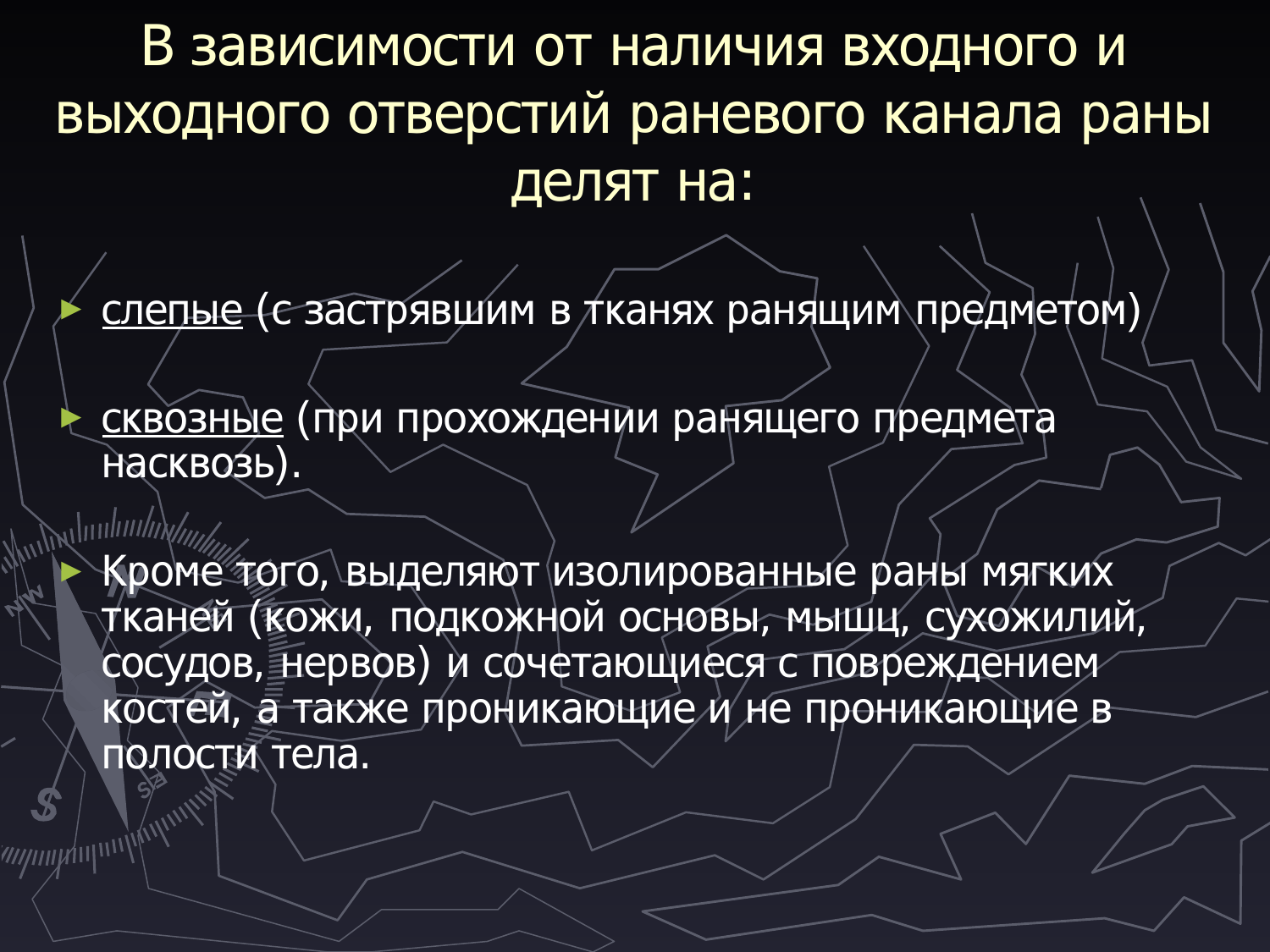

# В зависимости от наличия входного и выходного отверстий раневого канала раны делят на:

слепые (с застрявшим в тканях ранящим предметом)

сквозные (при прохождении ранящего предмета насквозь).

Кроме того, выделяют изолированные раны мягких тканей (кожи, подкожной основы, мышц, сухожилий, сосудов, нервов) и сочетающиеся с повреждением костей, а также проникающие и не проникающие в полости тела.